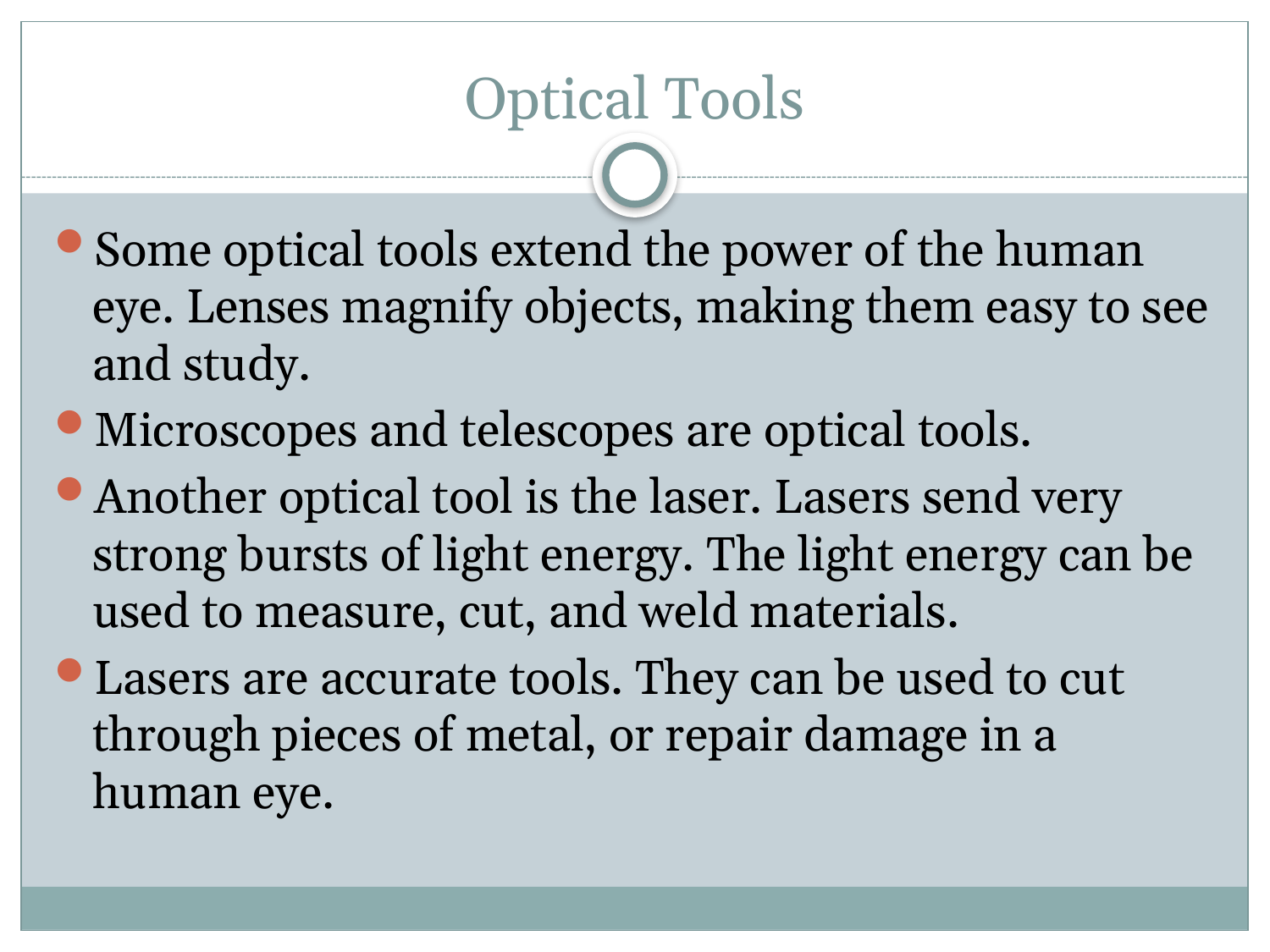

# Optical Tools
Some optical tools extend the power of the human eye. Lenses magnify objects, making them easy to see and study.
Microscopes and telescopes are optical tools.
Another optical tool is the laser. Lasers send very strong bursts of light energy. The light energy can be used to measure, cut, and weld materials.
Lasers are accurate tools. They can be used to cut through pieces of metal, or repair damage in a human eye.